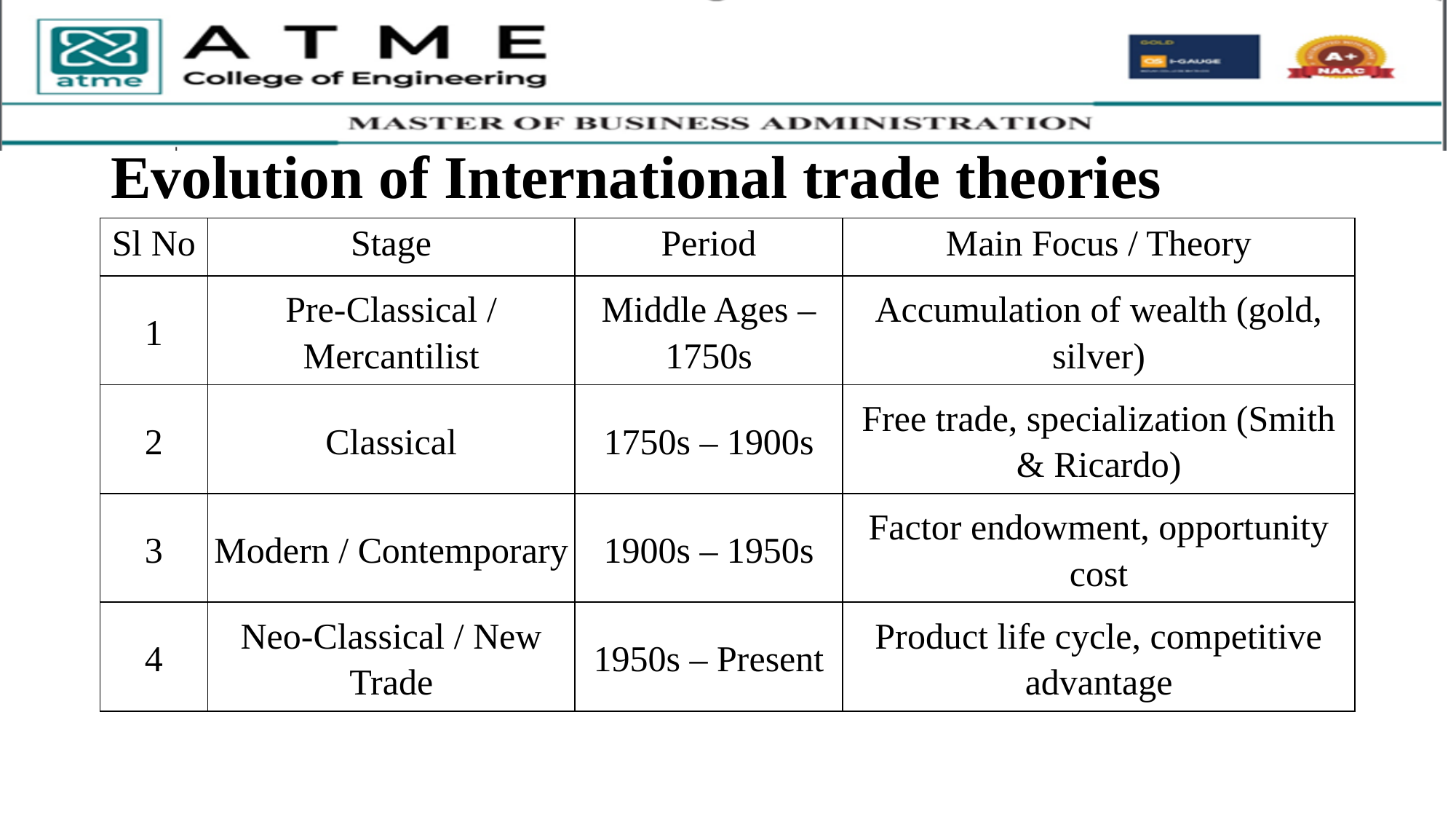

# Evolution of International trade theories
| Sl No | Stage | Period | Main Focus / Theory |
| --- | --- | --- | --- |
| 1 | Pre-Classical / Mercantilist | Middle Ages – 1750s | Accumulation of wealth (gold, silver) |
| 2 | Classical | 1750s – 1900s | Free trade, specialization (Smith & Ricardo) |
| 3 | Modern / Contemporary | 1900s – 1950s | Factor endowment, opportunity cost |
| 4 | Neo-Classical / New Trade | 1950s – Present | Product life cycle, competitive advantage |